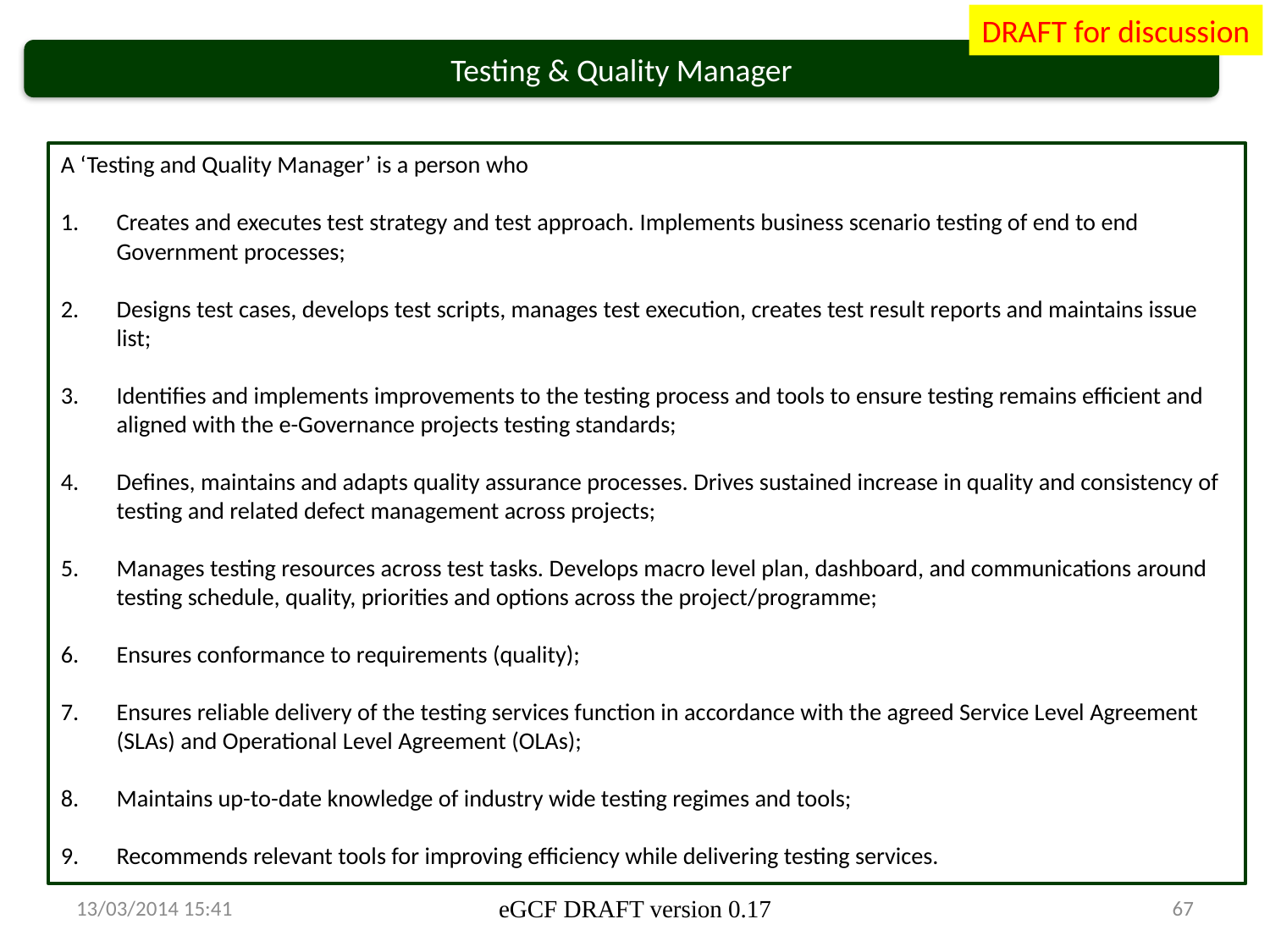

DRAFT for discussion
Testing & Quality Manager
A ‘Testing and Quality Manager’ is a person who

Creates and executes test strategy and test approach. Implements business scenario testing of end to end Government processes;

Designs test cases, develops test scripts, manages test execution, creates test result reports and maintains issue list;

Identifies and implements improvements to the testing process and tools to ensure testing remains efficient and aligned with the e-Governance projects testing standards;

Defines, maintains and adapts quality assurance processes. Drives sustained increase in quality and consistency of testing and related defect management across projects;

Manages testing resources across test tasks. Develops macro level plan, dashboard, and communications around testing schedule, quality, priorities and options across the project/programme;

Ensures conformance to requirements (quality);

Ensures reliable delivery of the testing services function in accordance with the agreed Service Level Agreement (SLAs) and Operational Level Agreement (OLAs);

Maintains up-to-date knowledge of industry wide testing regimes and tools;

Recommends relevant tools for improving efficiency while delivering testing services.
13/03/2014 15:41
eGCF DRAFT version 0.17
67